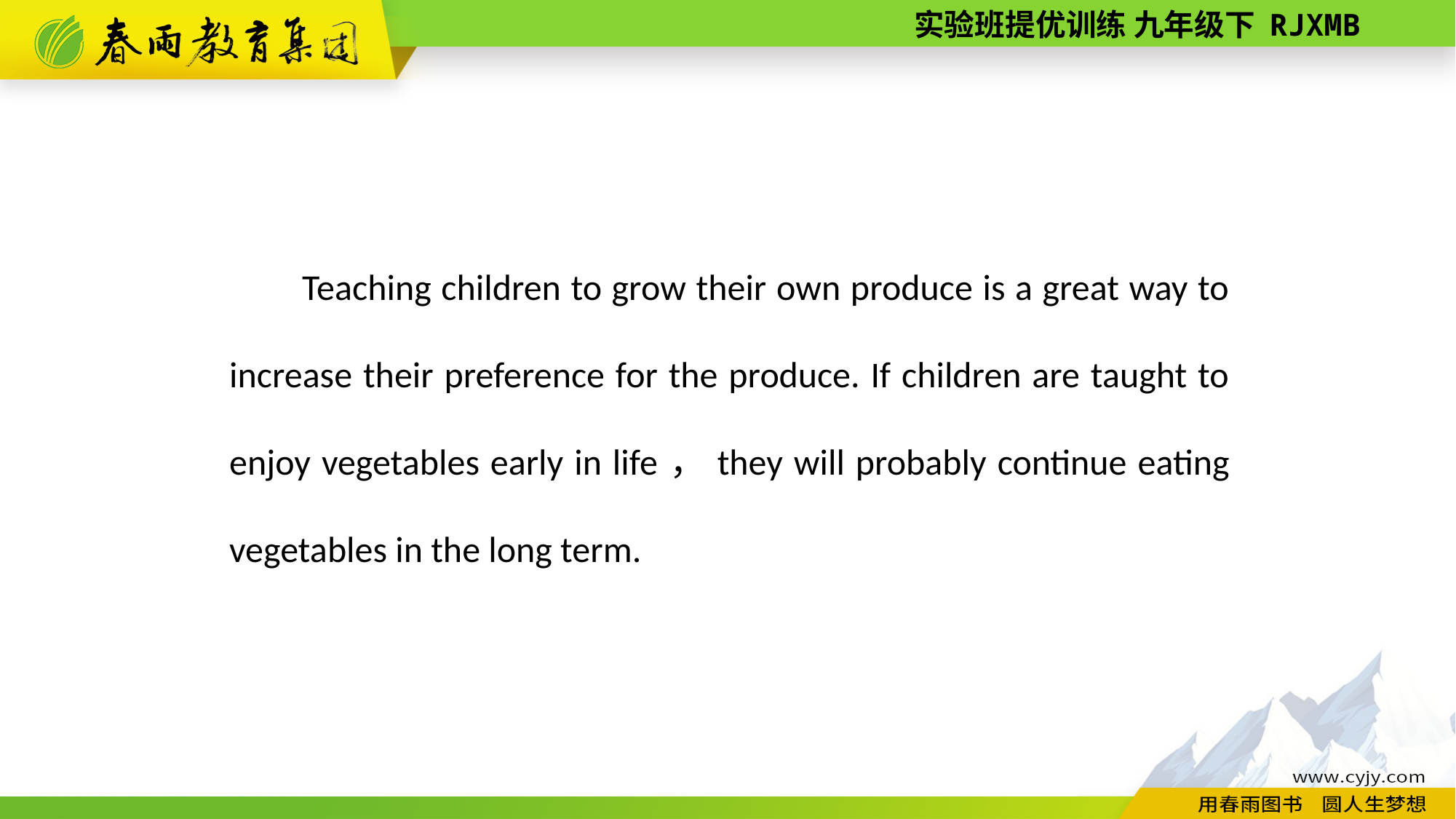

Teaching children to grow their own produce is a great way to increase their preference for the produce. If children are taught to enjoy vegetables early in life，they will probably continue eating vegetables in the long term.